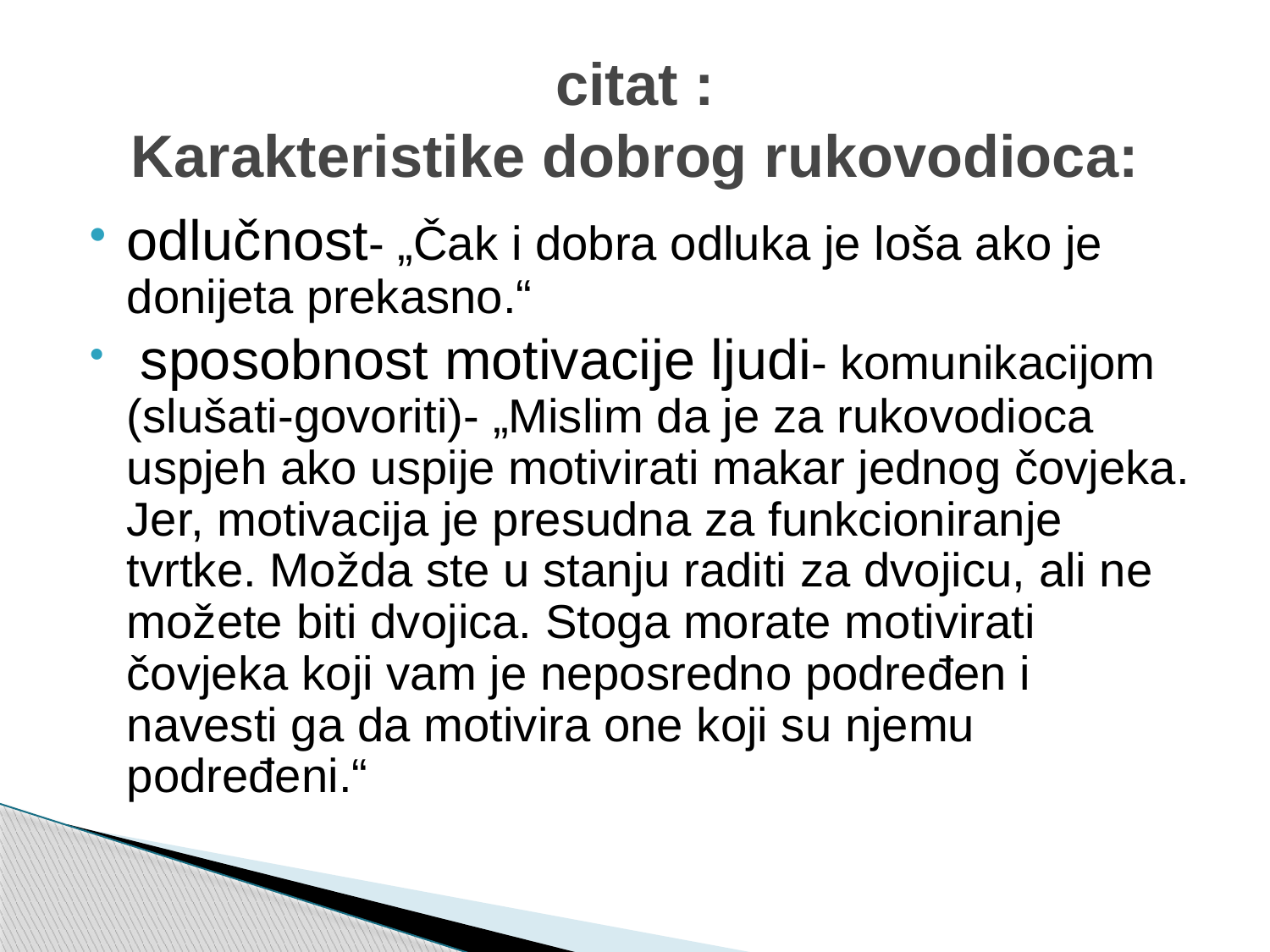

# citat : Karakteristike dobrog rukovodioca:
odlučnost- „Čak i dobra odluka je loša ako je donijeta prekasno.“
 sposobnost motivacije ljudi- komunikacijom (slušati-govoriti)- „Mislim da je za rukovodioca uspjeh ako uspije motivirati makar jednog čovjeka. Jer, motivacija je presudna za funkcioniranje tvrtke. Možda ste u stanju raditi za dvojicu, ali ne možete biti dvojica. Stoga morate motivirati čovjeka koji vam je neposredno podređen i navesti ga da motivira one koji su njemu podređeni.“